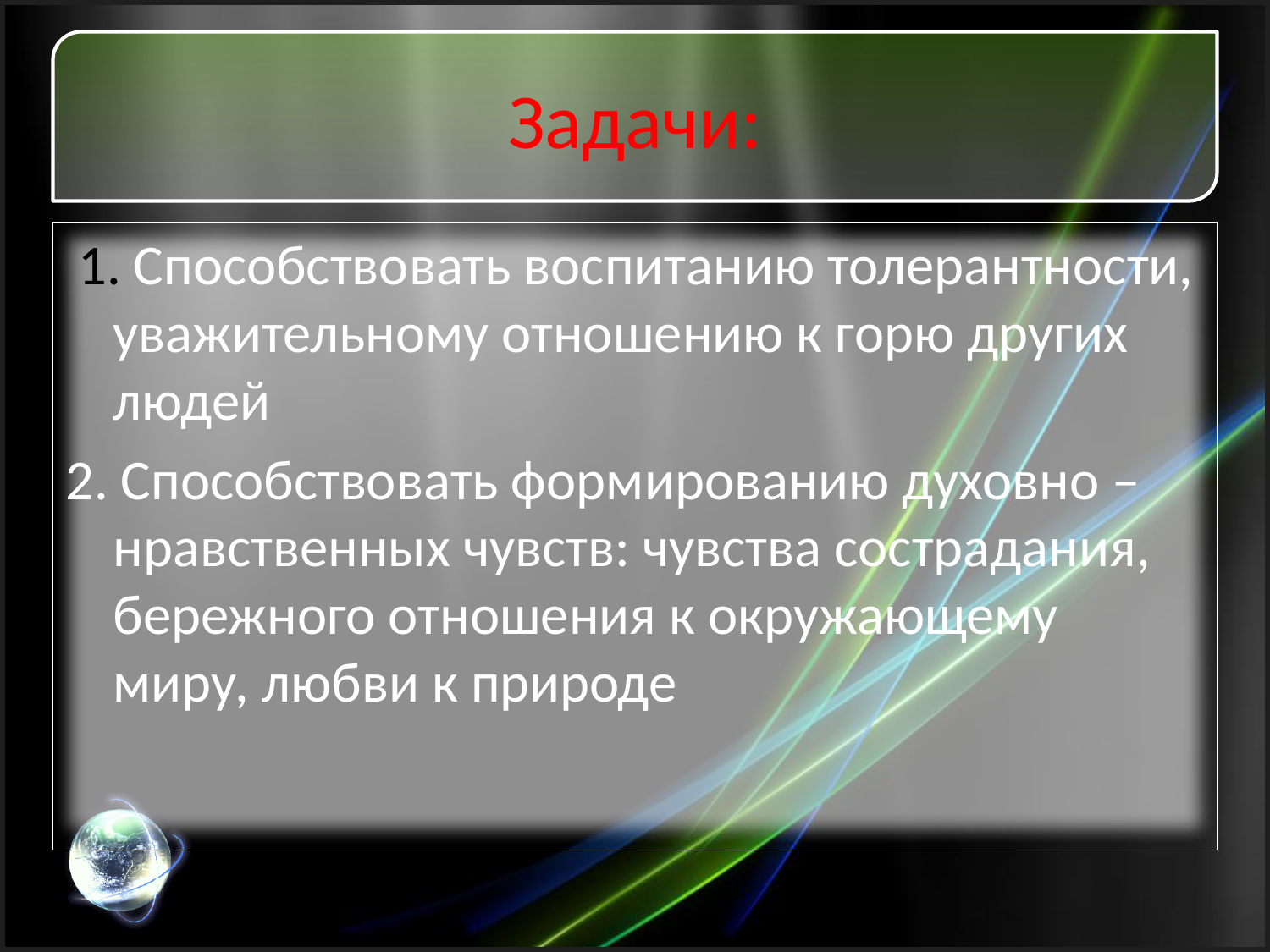

# Задачи:
 1. Способствовать воспитанию толерантности, уважительному отношению к горю других людей
2. Способствовать формированию духовно – нравственных чувств: чувства сострадания, бережного отношения к окружающему миру, любви к природе